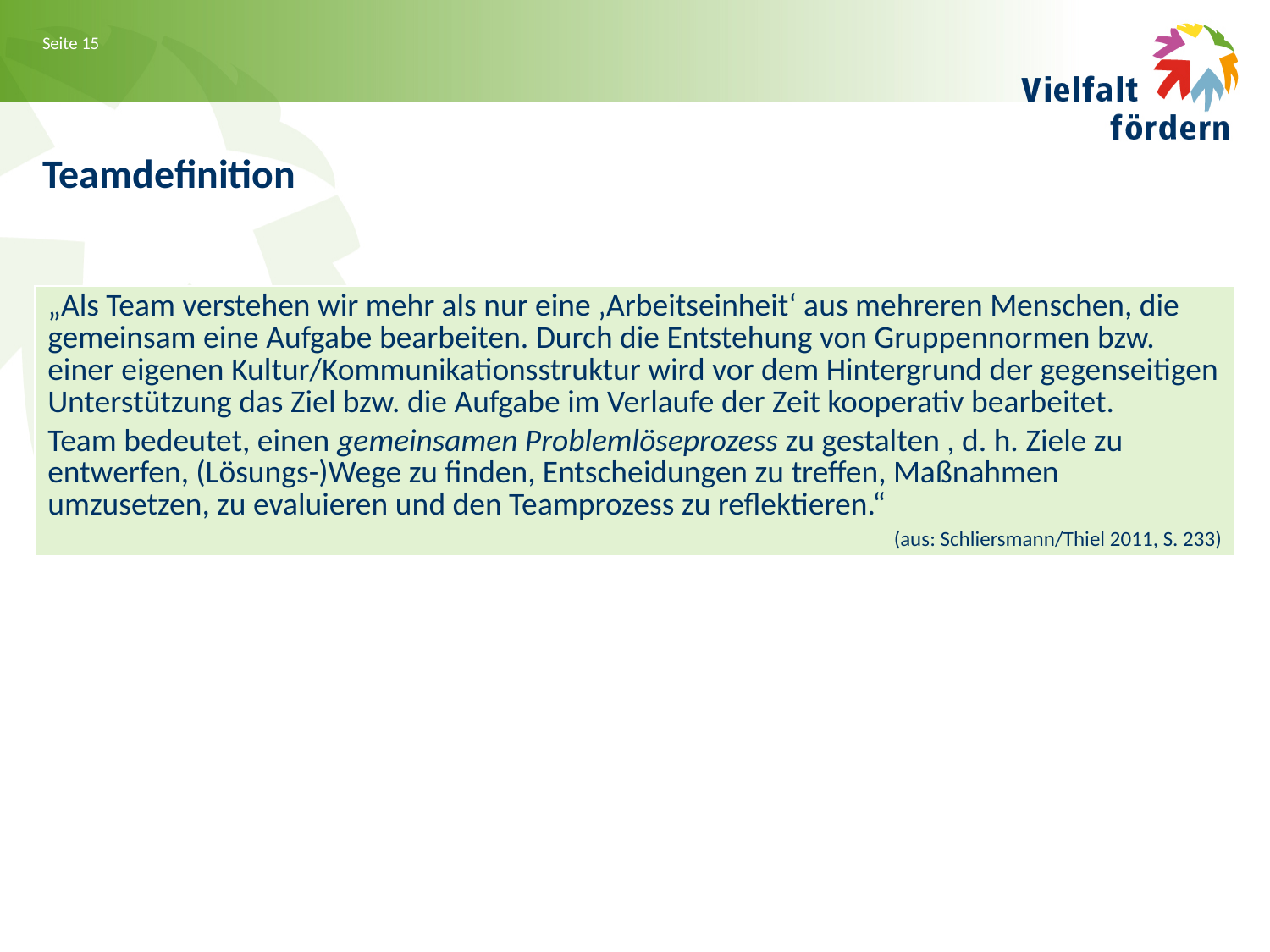

# Teamdefinition
| „Als Team verstehen wir mehr als nur eine ‚Arbeitseinheit‘ aus mehreren Menschen, die gemeinsam eine Aufgabe bearbeiten. Durch die Entstehung von Gruppennormen bzw. einer eigenen Kultur/Kommunikationsstruktur wird vor dem Hintergrund der gegenseitigen Unterstützung das Ziel bzw. die Aufgabe im Verlaufe der Zeit kooperativ bearbeitet. Team bedeutet, einen gemeinsamen Problemlöseprozess zu gestalten , d. h. Ziele zu entwerfen, (Lösungs-)Wege zu finden, Entscheidungen zu treffen, Maßnahmen umzusetzen, zu evaluieren und den Teamprozess zu reflektieren.“ (aus: Schliersmann/Thiel 2011, S. 233) |
| --- |